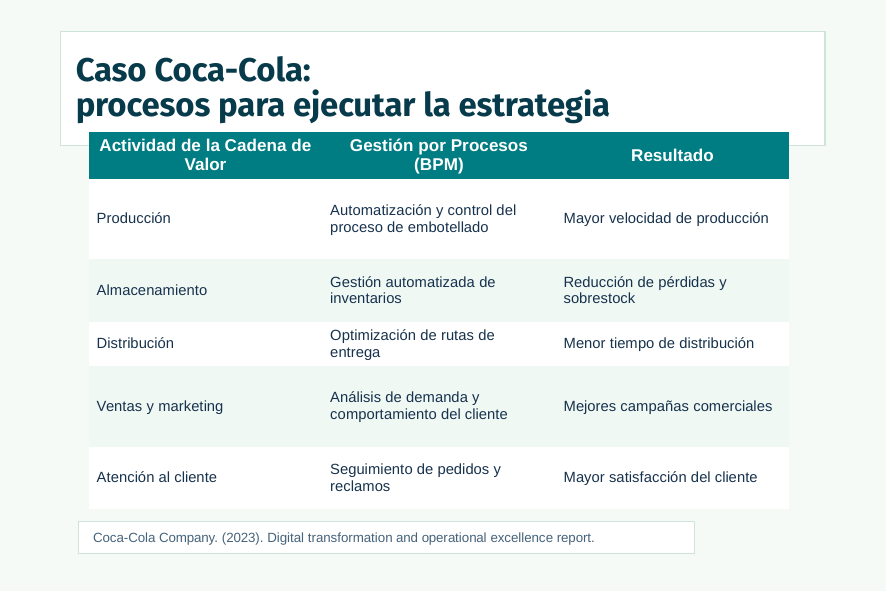

# Caso Coca-Cola:
procesos para ejecutar la estrategia
| Actividad de la Cadena de Valor | Gestión por Procesos (BPM) | Resultado |
| --- | --- | --- |
| Producción | Automatización y control del proceso de embotellado | Mayor velocidad de producción |
| Almacenamiento | Gestión automatizada de inventarios | Reducción de pérdidas y sobrestock |
| Distribución | Optimización de rutas de entrega | Menor tiempo de distribución |
| Ventas y marketing | Análisis de demanda y comportamiento del cliente | Mejores campañas comerciales |
| Atención al cliente | Seguimiento de pedidos y reclamos | Mayor satisfacción del cliente |
Coca-Cola Company. (2023). Digital transformation and operational excellence report.